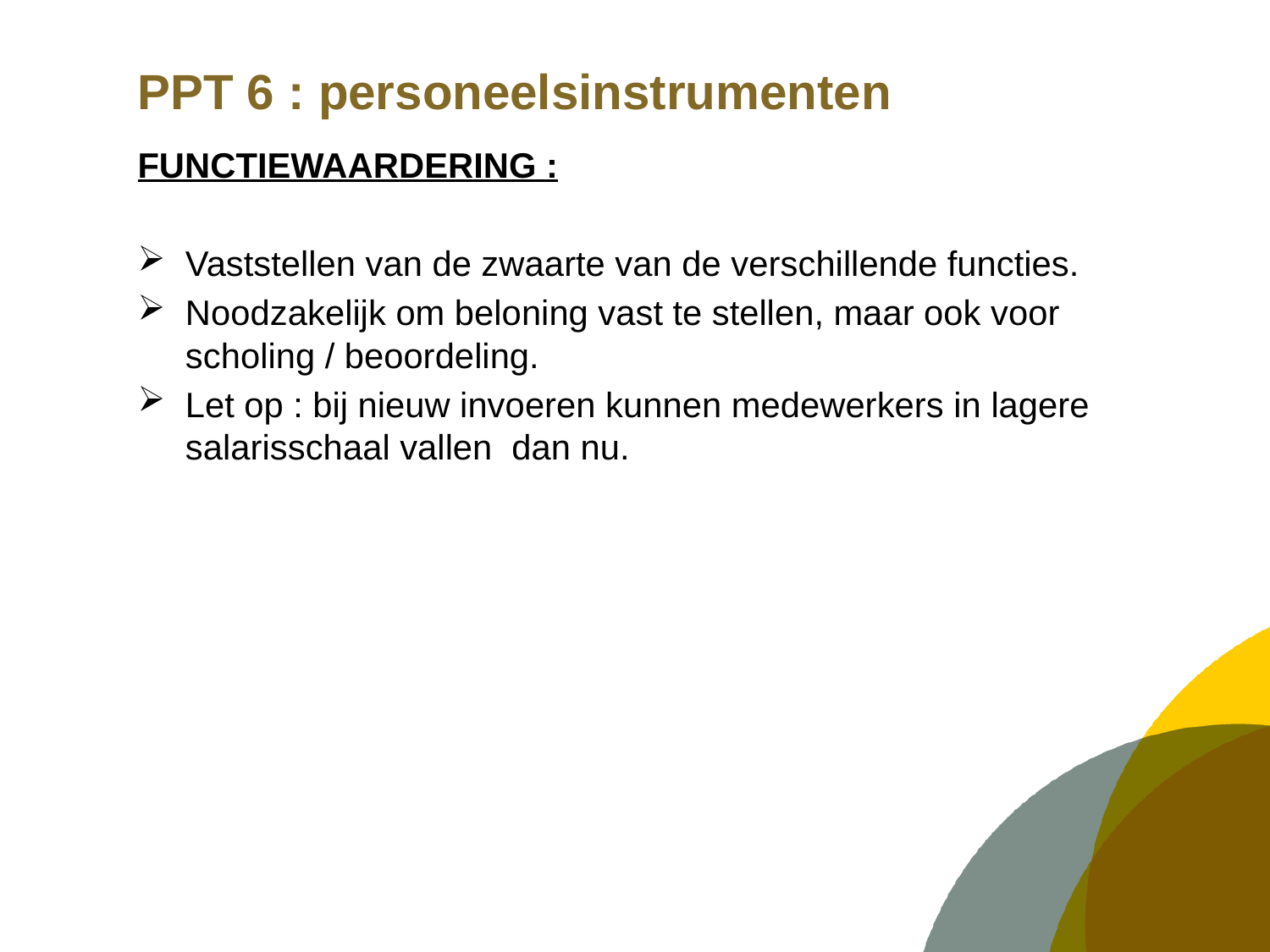

# PPT 6 : personeelsinstrumenten
FUNCTIEWAARDERING :

Vaststellen van de zwaarte van de verschillende functies.
Noodzakelijk om beloning vast te stellen, maar ook voor scholing / beoordeling.
Let op : bij nieuw invoeren kunnen medewerkers in lagere salarisschaal vallen  dan nu.